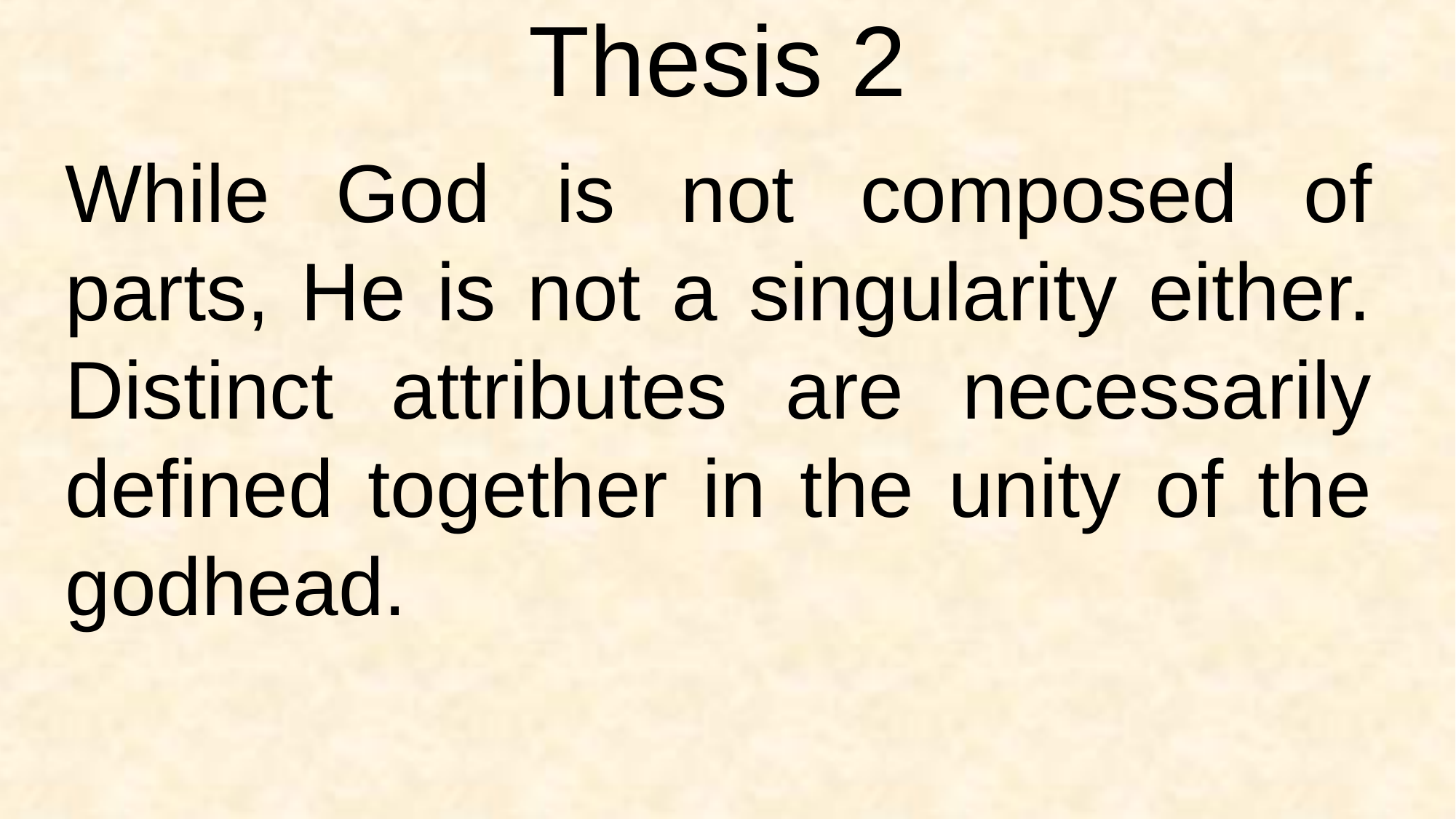

Thesis 2
While God is not composed of parts, He is not a singularity either. Distinct attributes are necessarily defined together in the unity of the godhead.